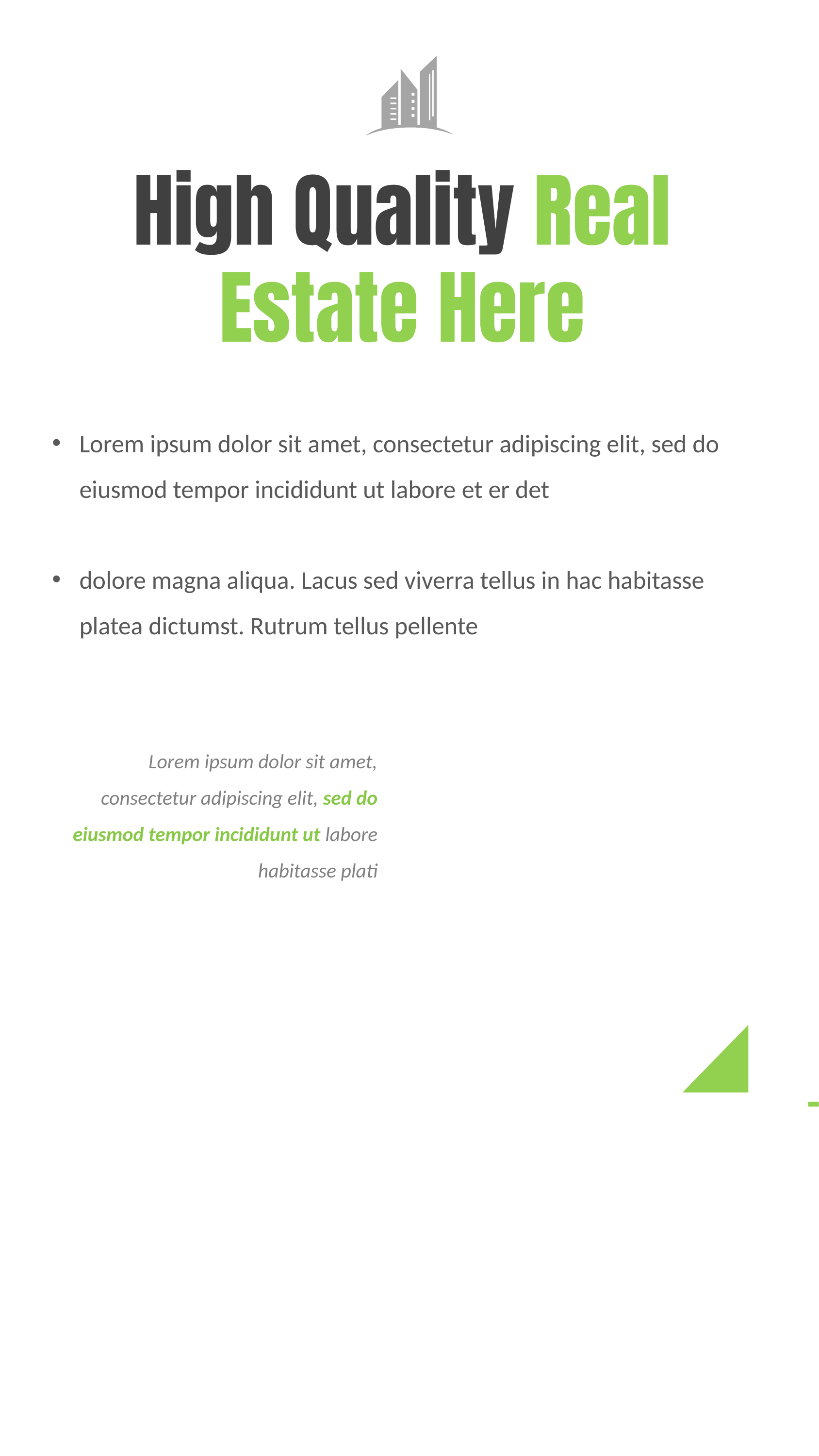

High Quality Real Estate Here
Lorem ipsum dolor sit amet, consectetur adipiscing elit, sed do eiusmod tempor incididunt ut labore et er det

dolore magna aliqua. Lacus sed viverra tellus in hac habitasse platea dictumst. Rutrum tellus pellente

Lorem ipsum dolor sit amet, consectetur adipiscing elit, sed do eiusmod tempor incididunt ut labore habitasse plati